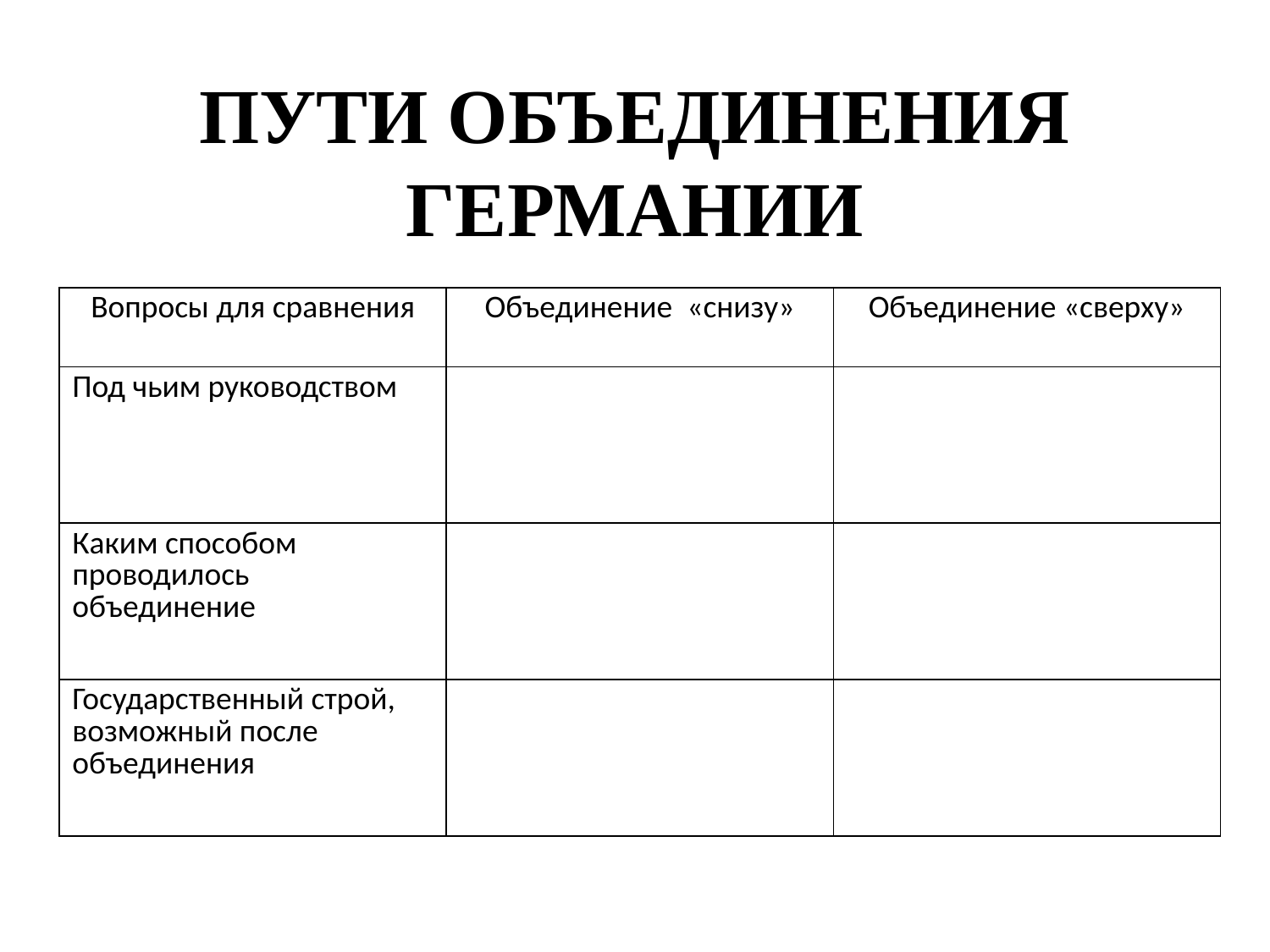

# Пути объединения Германии
| Вопросы для сравнения | Объединение «снизу» | Объединение «сверху» |
| --- | --- | --- |
| Под чьим руководством |  |  |
| Каким способом проводилось объединение |  |  |
| Государственный строй, возможный после объединения |  |  |